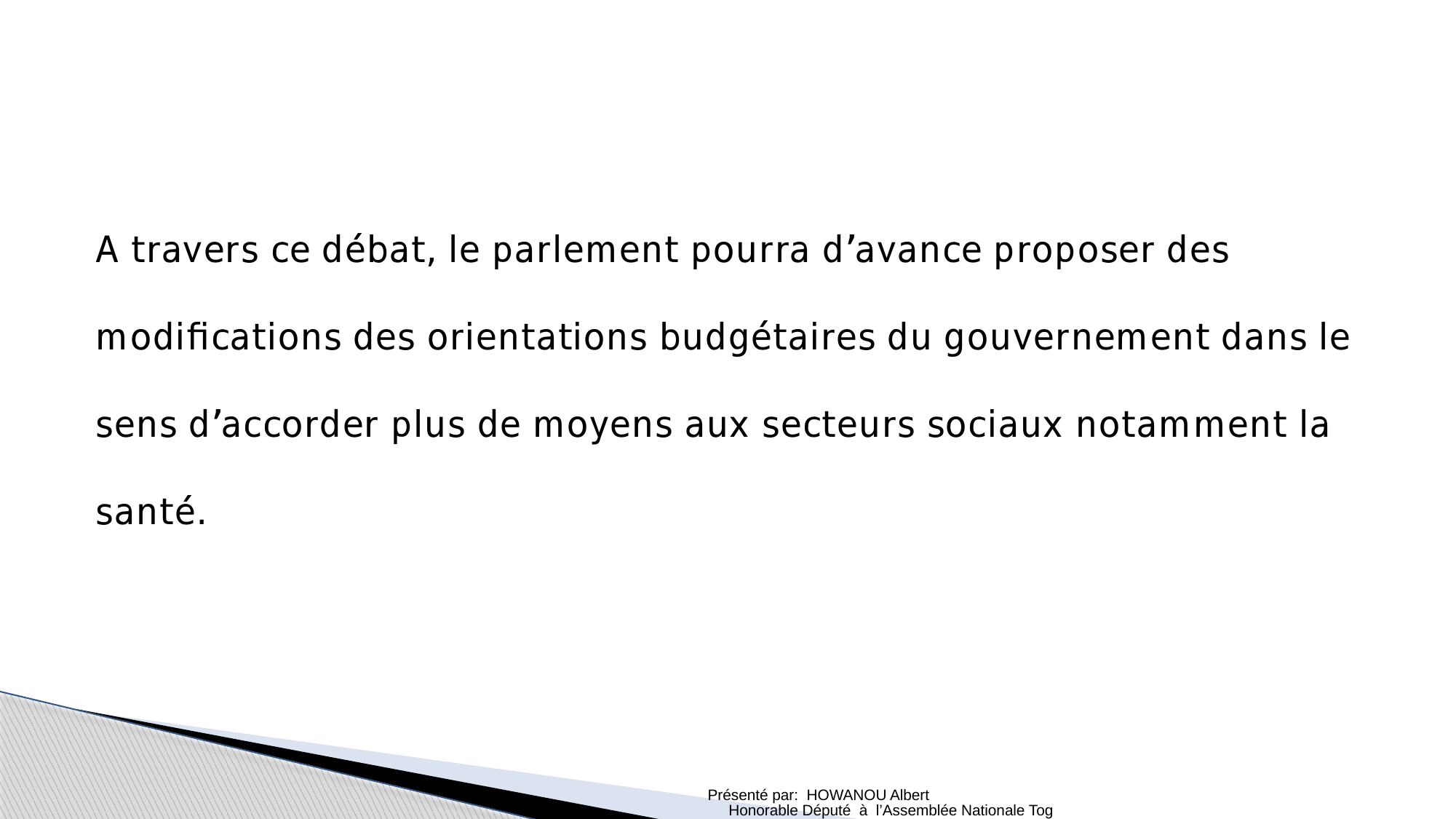

A travers ce débat, le parlement pourra d’avance proposer des modifications des orientations budgétaires du gouvernement dans le sens d’accorder plus de moyens aux secteurs sociaux notamment la santé.

Présenté par:  HOWANOU Albert                                    Honorable Député  à  l’Assemblée Nationale Togolaise